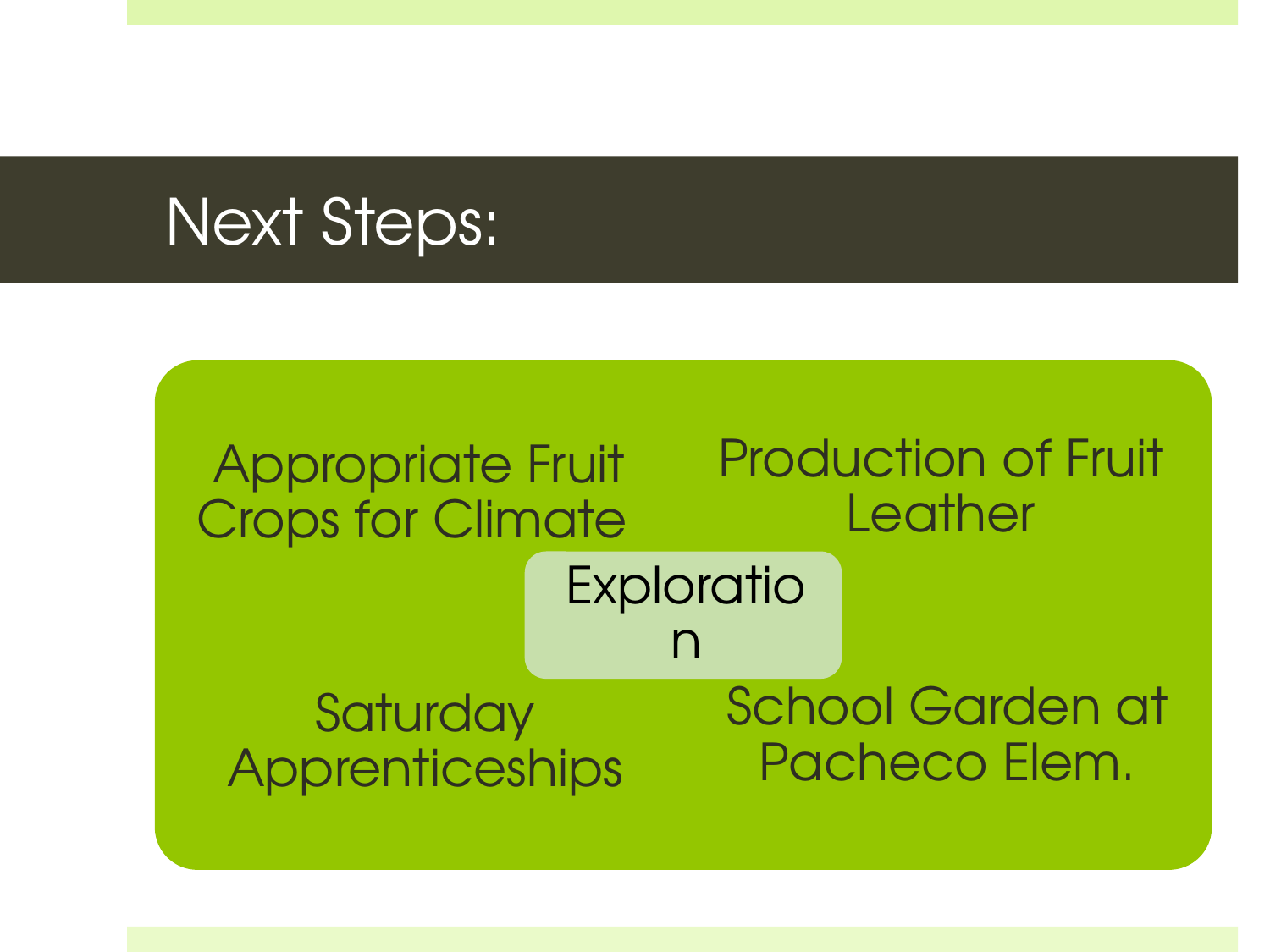

# Next Steps:
Appropriate Fruit Crops for Climate
Production of Fruit Leather
Saturday Apprenticeships
School Garden at Pacheco Elem.
Exploration